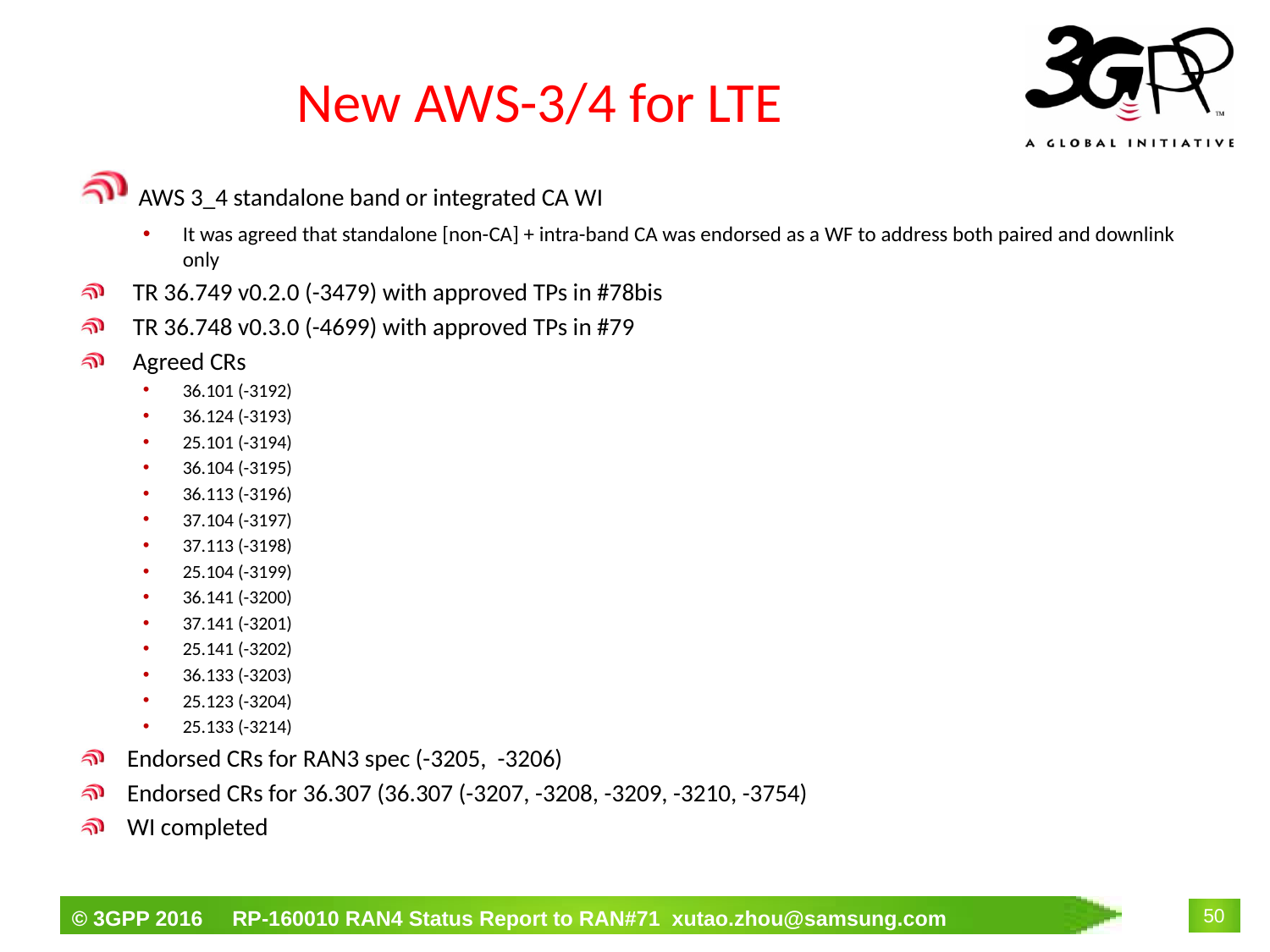

# New AWS-3/4 for LTE
 AWS 3_4 standalone band or integrated CA WI
It was agreed that standalone [non-CA] + intra-band CA was endorsed as a WF to address both paired and downlink only
 TR 36.749 v0.2.0 (-3479) with approved TPs in #78bis
 TR 36.748 v0.3.0 (-4699) with approved TPs in #79
 Agreed CRs
36.101 (-3192)
36.124 (-3193)
25.101 (-3194)
36.104 (-3195)
36.113 (-3196)
37.104 (-3197)
37.113 (-3198)
25.104 (-3199)
36.141 (-3200)
37.141 (-3201)
25.141 (-3202)
36.133 (-3203)
25.123 (-3204)
25.133 (-3214)
Endorsed CRs for RAN3 spec (-3205,  -3206)
Endorsed CRs for 36.307 (36.307 (-3207, -3208, -3209, -3210, -3754)
WI completed